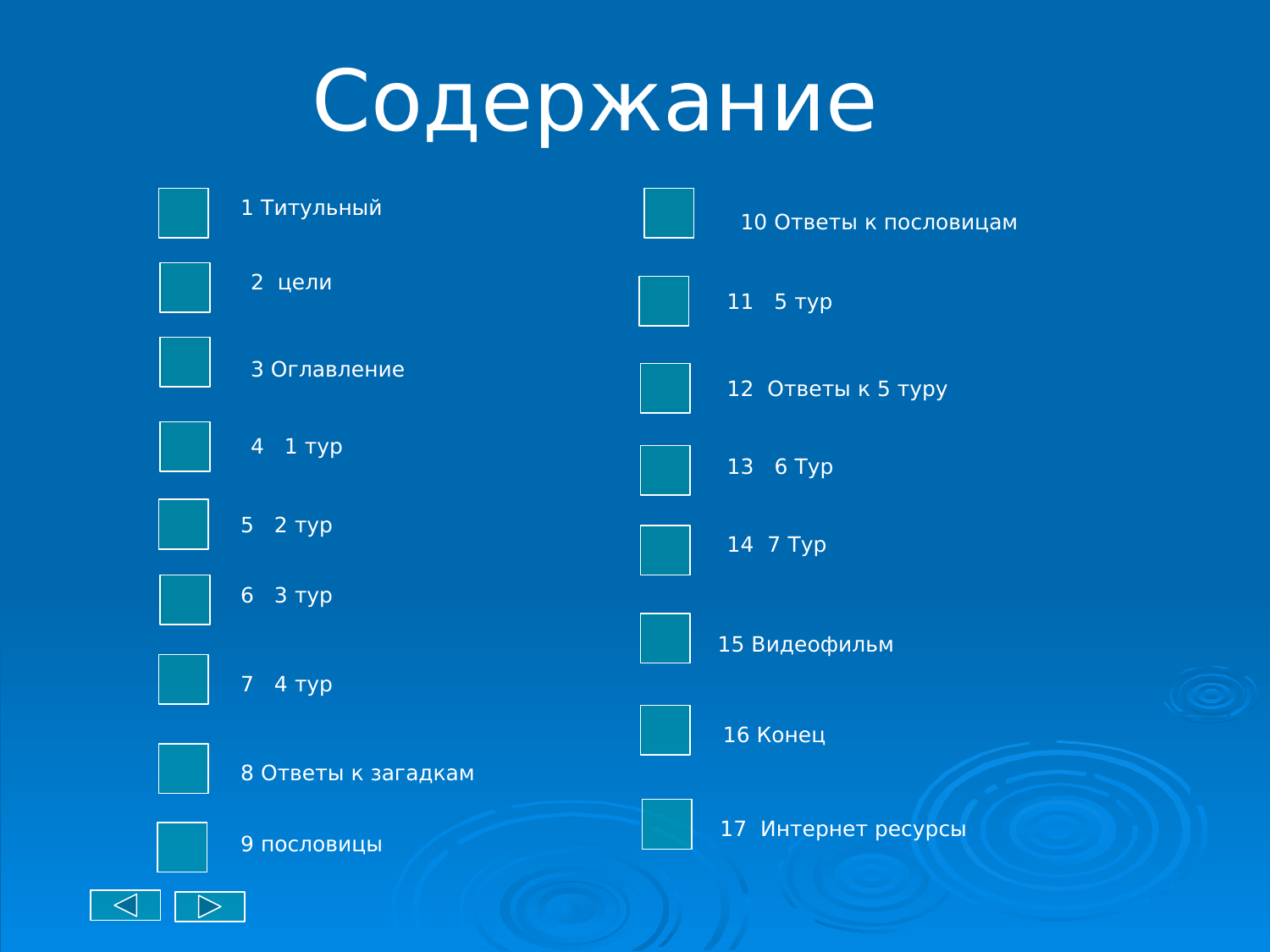

Содержание

1 Титульный

10 Ответы к пословицам

2  цели

11   5 тур

3 Оглавление

12  Ответы к 5 туру

4   1 тур

13   6 Тур

5   2 тур
14  7 Тур

6   3 тур

15 Видеофильм

7   4 тур

16 Конец

8 Ответы к загадкам

17  Интернет ресурсы

9 пословицы